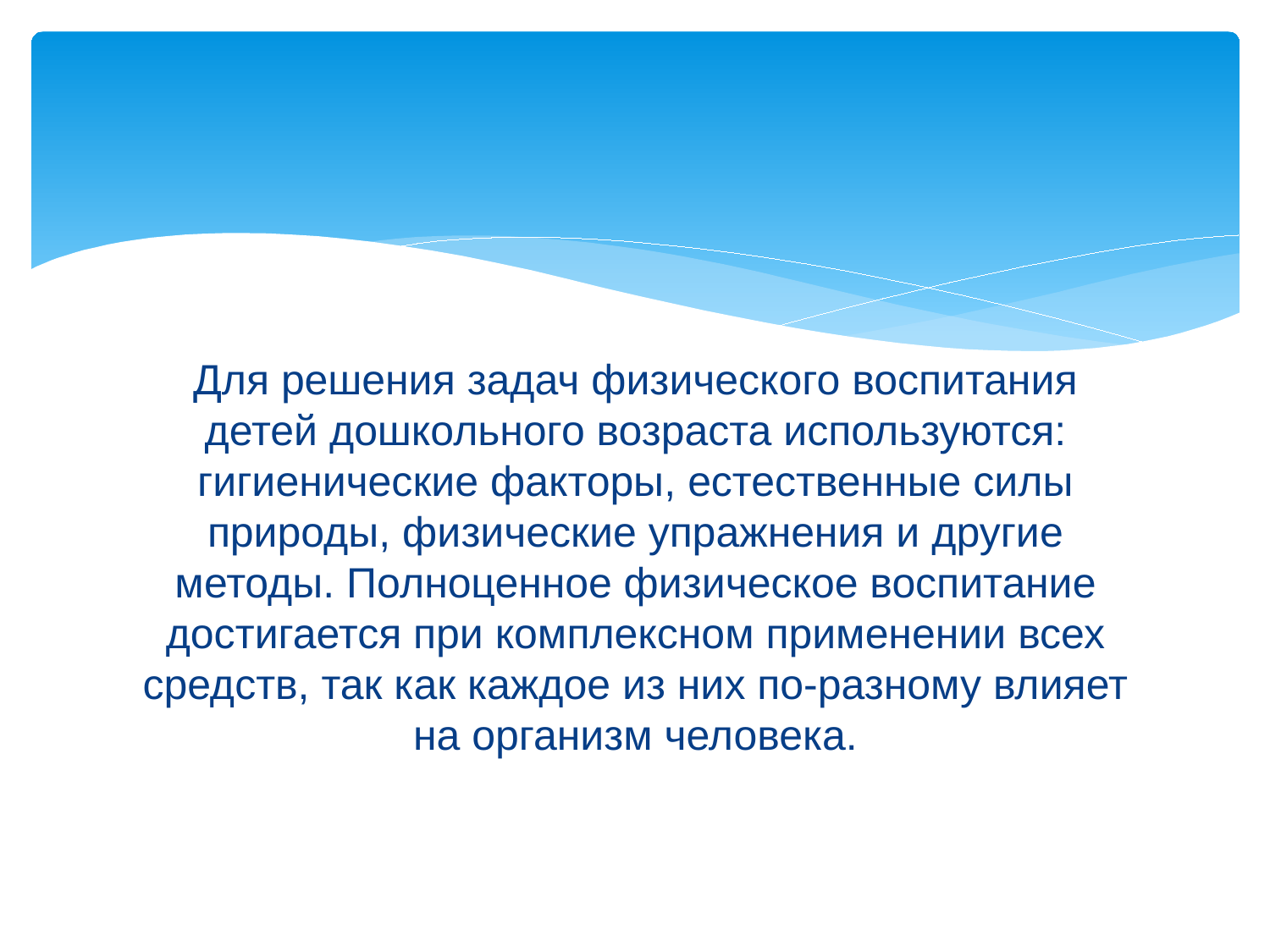

#
Для решения задач физического воспитания детей дошкольного возраста используются: гигиенические факторы, естественные силы природы, физические упражнения и другие методы. Полноценное физическое воспитание достигается при комплексном применении всех средств, так как каждое из них по-разному влияет на организм человека.